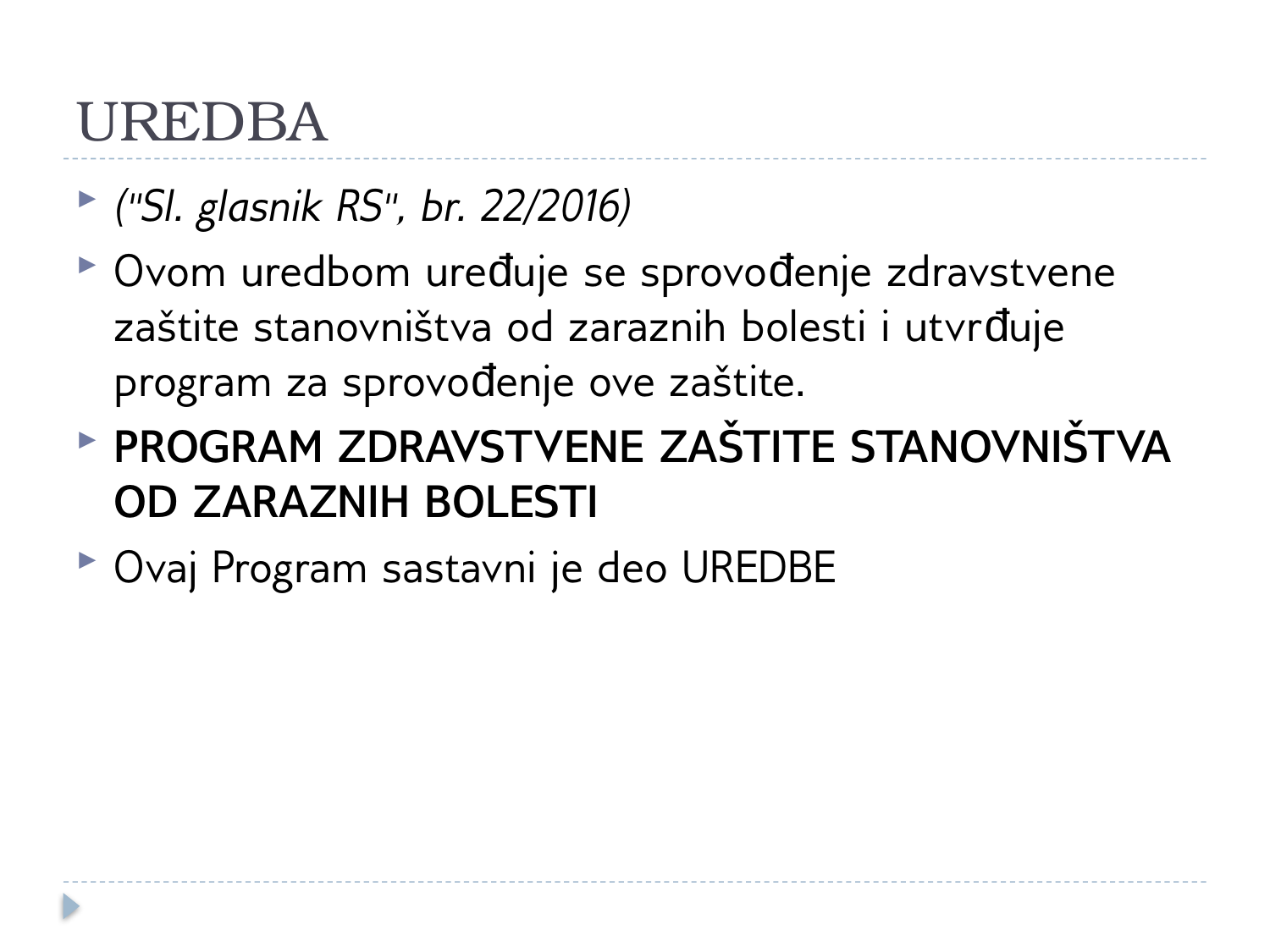

# UREDBA
("Sl. glasnik RS", br. 22/2016)
Ovom uredbom uređuje se sprovođenje zdravstvene zaštite stanovništva od zaraznih bolesti i utvrđuje program za sprovođenje ove zaštite.
PROGRAM ZDRAVSTVENE ZAŠTITE STANOVNIŠTVA OD ZARAZNIH BOLESTI
Ovaj Program sastavni je deo UREDBE